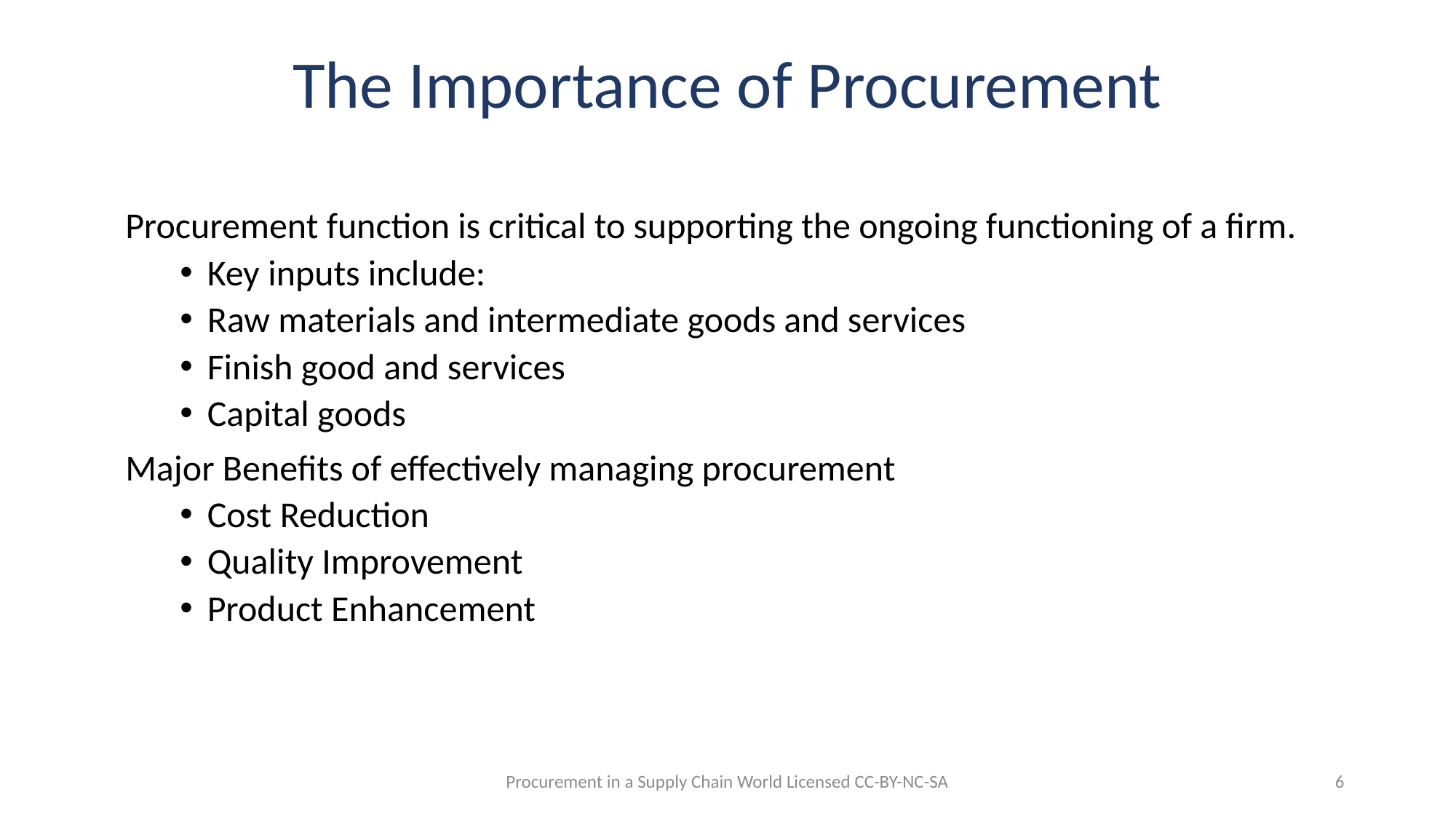

# The Importance of Procurement

Procurement function is critical to supporting the ongoing functioning of a firm.
Key inputs include:
Raw materials and intermediate goods and services
Finish good and services
Capital goods
Major Benefits of effectively managing procurement
Cost Reduction
Quality Improvement
Product Enhancement

Procurement in a Supply Chain World Licensed CC-BY-NC-SA
6